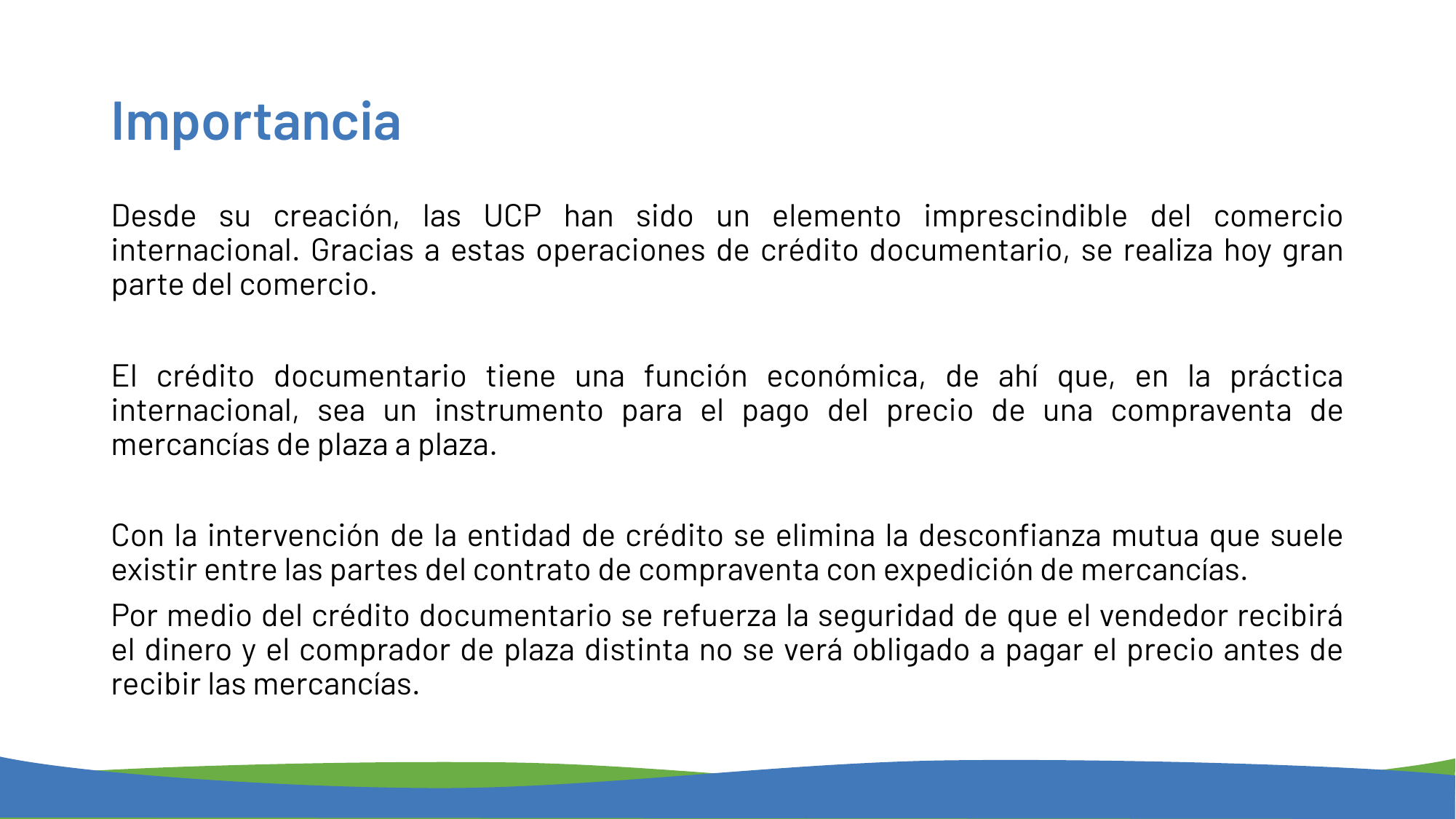

# Importancia
Desde su creación, las UCP han sido un elemento imprescindible del comercio internacional. Gracias a estas operaciones de crédito documentario, se realiza hoy gran parte del comercio.

El crédito documentario tiene una función económica, de ahí que, en la práctica internacional, sea un instrumento para el pago del precio de una compraventa de mercancías de plaza a plaza.

Con la intervención de la entidad de crédito se elimina la desconfianza mutua que suele existir entre las partes del contrato de compraventa con expedición de mercancías.
Por medio del crédito documentario se refuerza la seguridad de que el vendedor recibirá el dinero y el comprador de plaza distinta no se verá obligado a pagar el precio antes de recibir las mercancías.